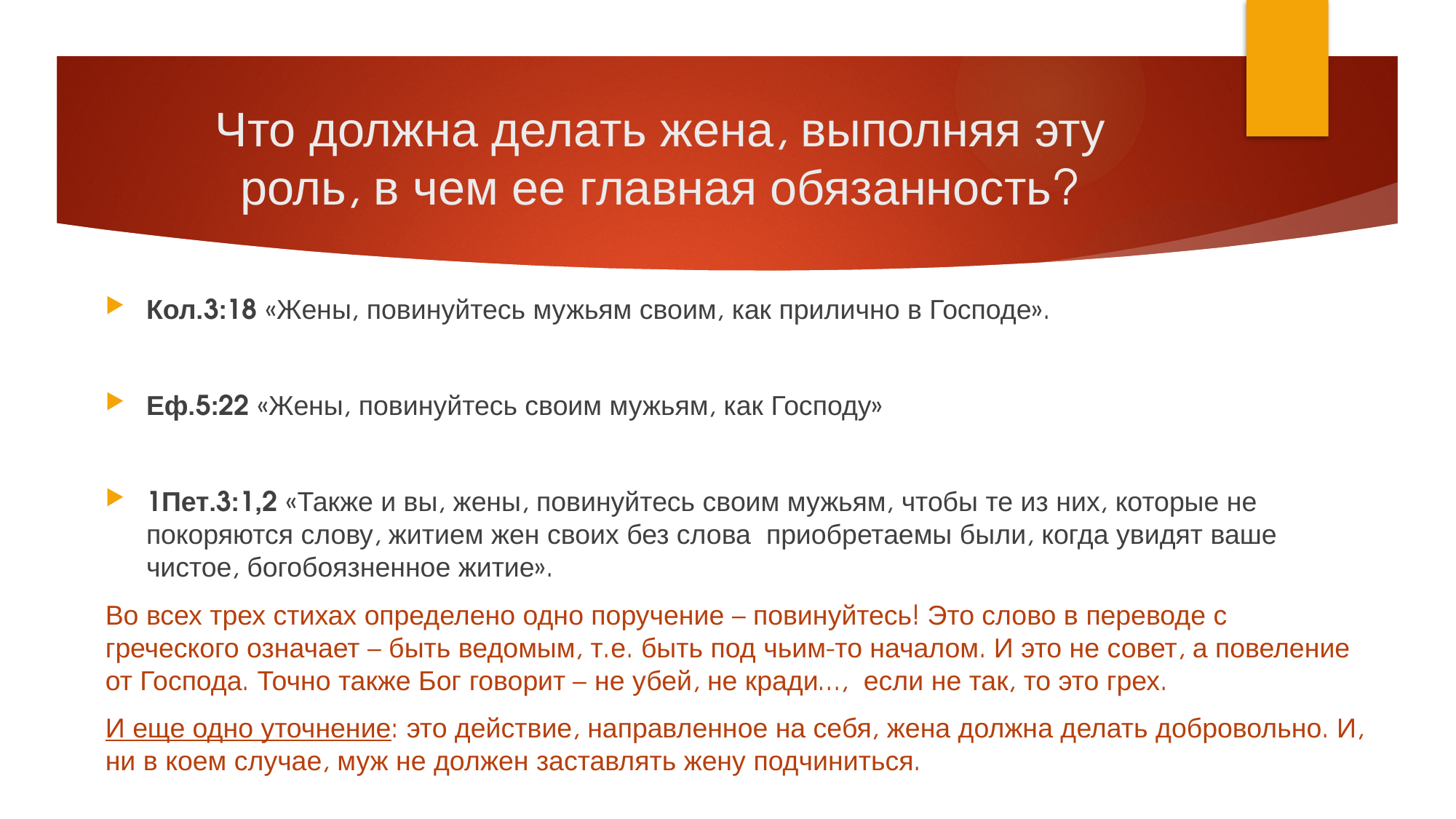

# Что должна делать жена, выполняя эту роль, в чем ее главная обязанность?
Кол.3:18 «Жены, повинуйтесь мужьям своим, как прилично в Господе».

Еф.5:22 «Жены, повинуйтесь своим мужьям, как Господу»

1Пет.3:1,2 «Также и вы, жены, повинуйтесь своим мужьям, чтобы те из них, которые не покоряются слову, житием жен своих без слова  приобретаемы были, когда увидят ваше чистое, богобоязненное житие».
Во всех трех стихах определено одно поручение – повинуйтесь! Это слово в переводе с греческого означает – быть ведомым, т.е. быть под чьим-то началом. И это не совет, а повеление от Господа. Точно также Бог говорит – не убей, не кради…,  если не так, то это грех.
И еще одно уточнение: это действие, направленное на себя, жена должна делать добровольно. И, ни в коем случае, муж не должен заставлять жену подчиниться.